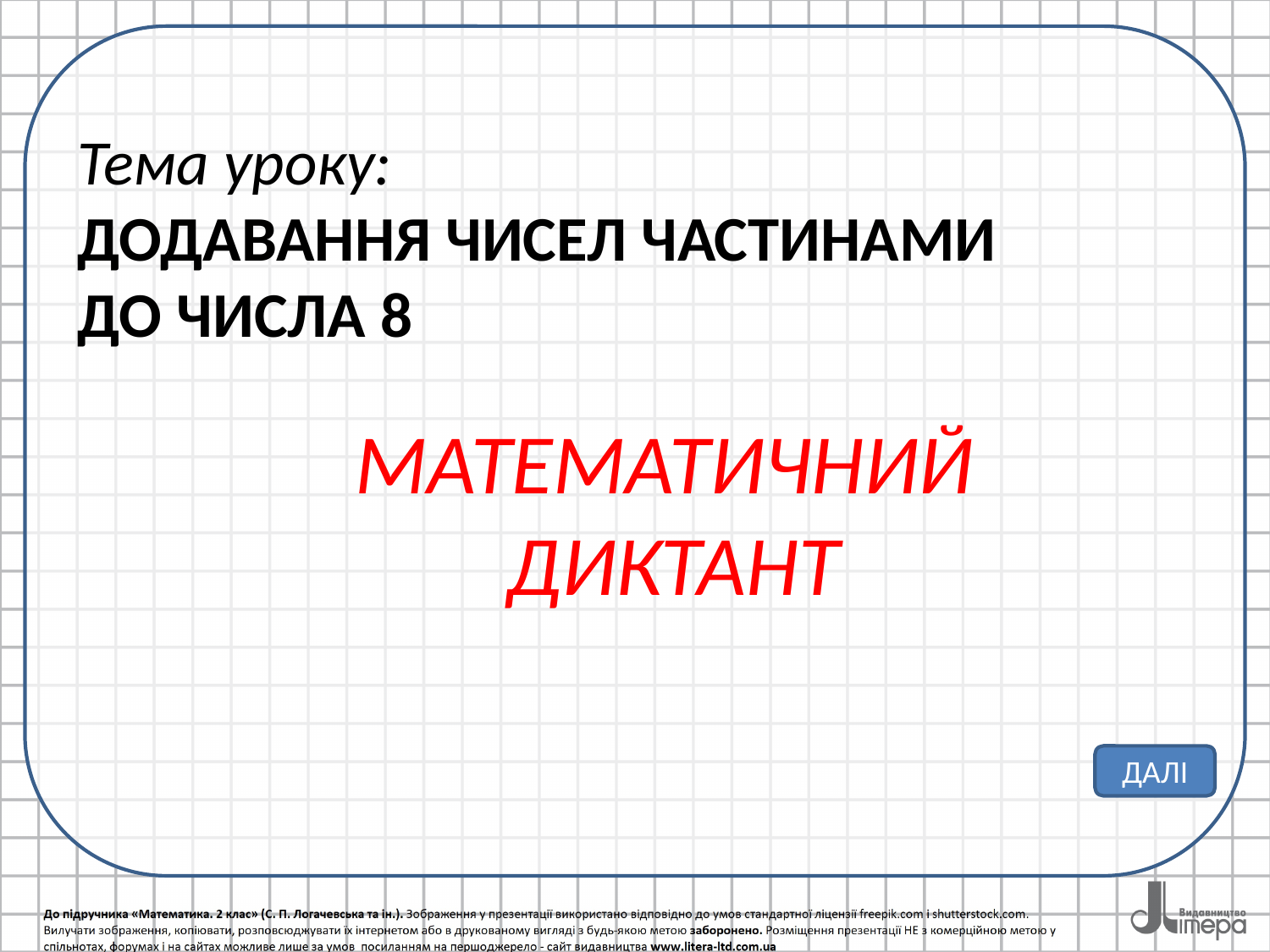

# Тема уроку: ДОДАВАННЯ ЧИСЕЛ ЧАСТИНАМИ ДО ЧИСЛА 8
МАТЕМАТИЧНИЙ  ДИКТАНТ
ДАЛІ